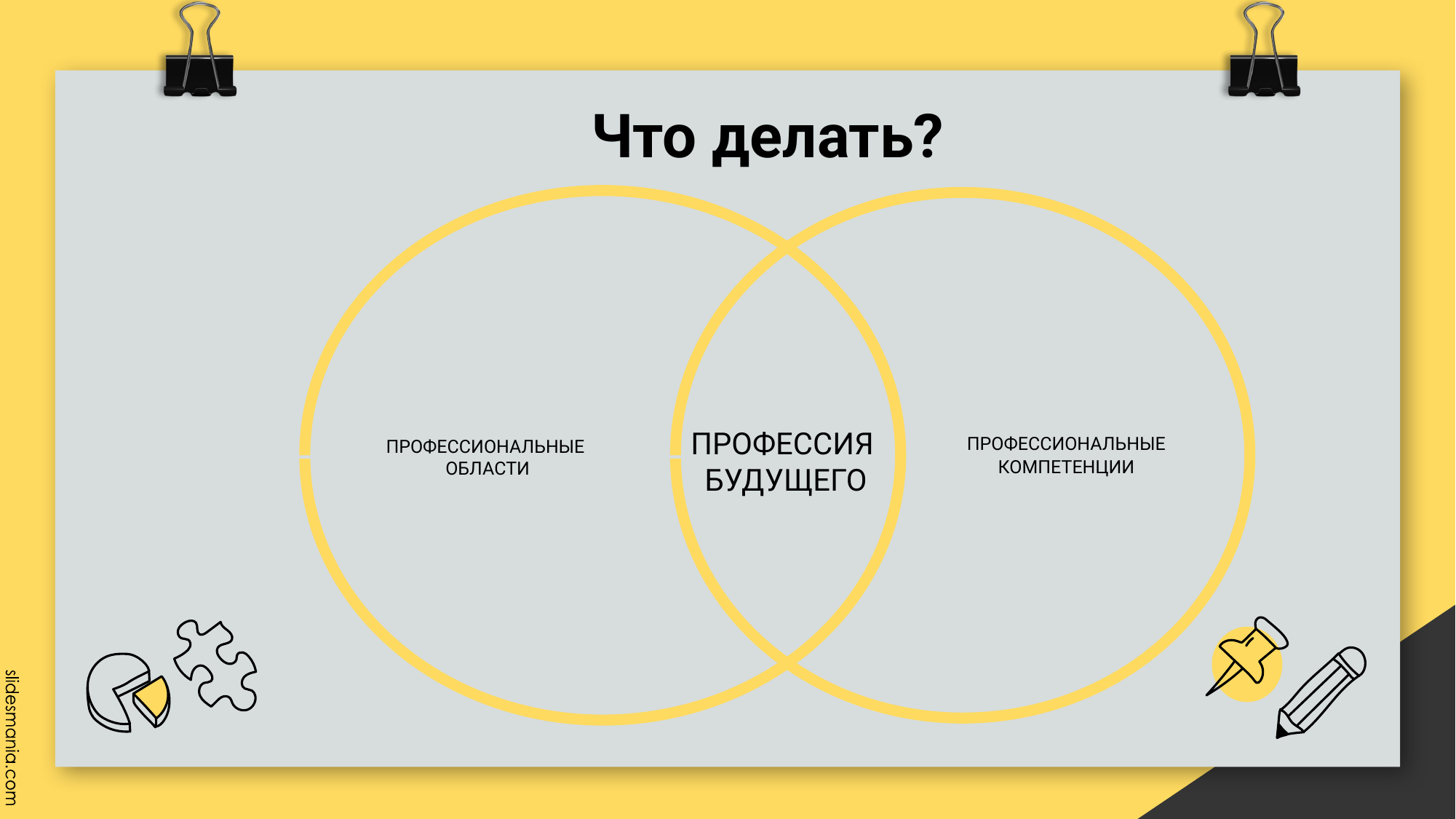

Что делать?

ПРОФЕССИЯ
БУДУЩЕГО
ПРОФЕССИОНАЛЬНЫЕ КОМПЕТЕНЦИИ
ПРОФЕССИОНАЛЬНЫЕ
ОБЛАСТИ